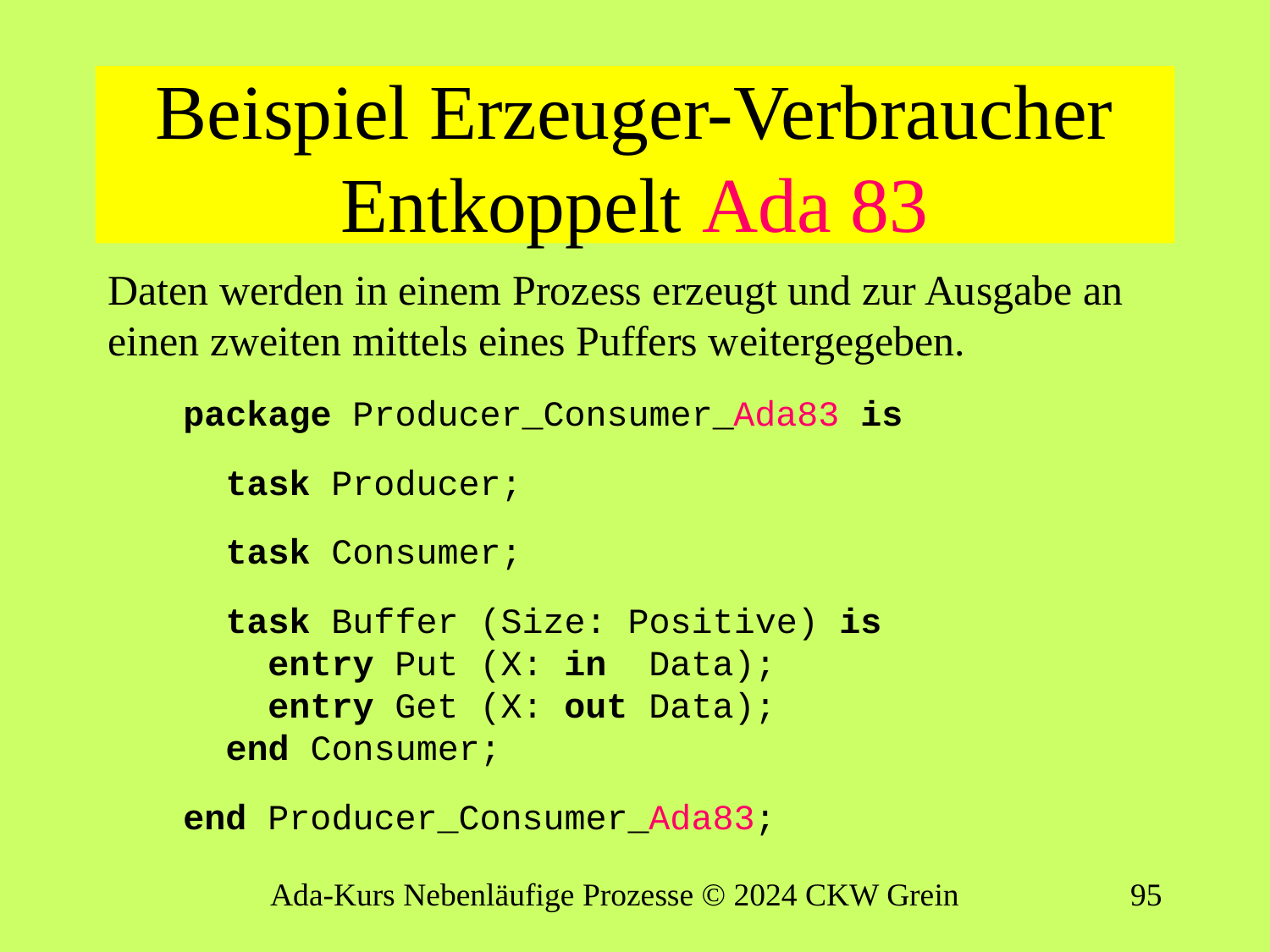

# Beispiel Erzeuger-Verbraucher Entkoppelt Ada 83
Daten werden in einem Prozess erzeugt und zur Ausgabe an einen zweiten mittels eines Puffers weitergegeben.

package Producer_Consumer_Ada83 is

  task Producer;

  task Consumer;

  task Buffer (Size: Positive) is
    entry Put (X: in  Data);
    entry Get (X: out Data);
  end Consumer;

end Producer_Consumer_Ada83;
Ada-Kurs Nebenläufige Prozesse © 2024 CKW Grein
95